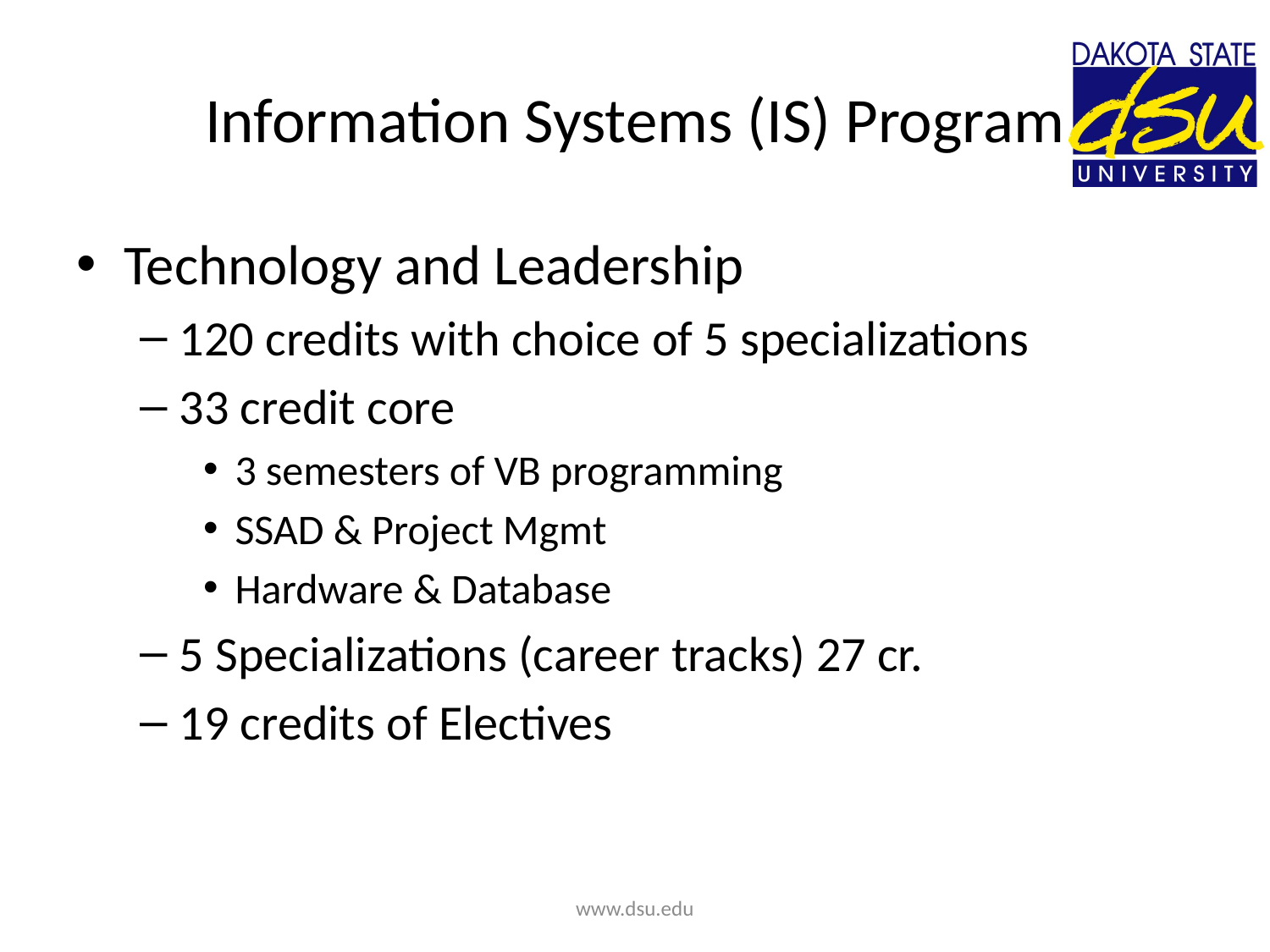

# Information Systems (IS) Program
Technology and Leadership
120 credits with choice of 5 specializations
33 credit core
3 semesters of VB programming
SSAD & Project Mgmt
Hardware & Database
5 Specializations (career tracks) 27 cr.
19 credits of Electives
www.dsu.edu